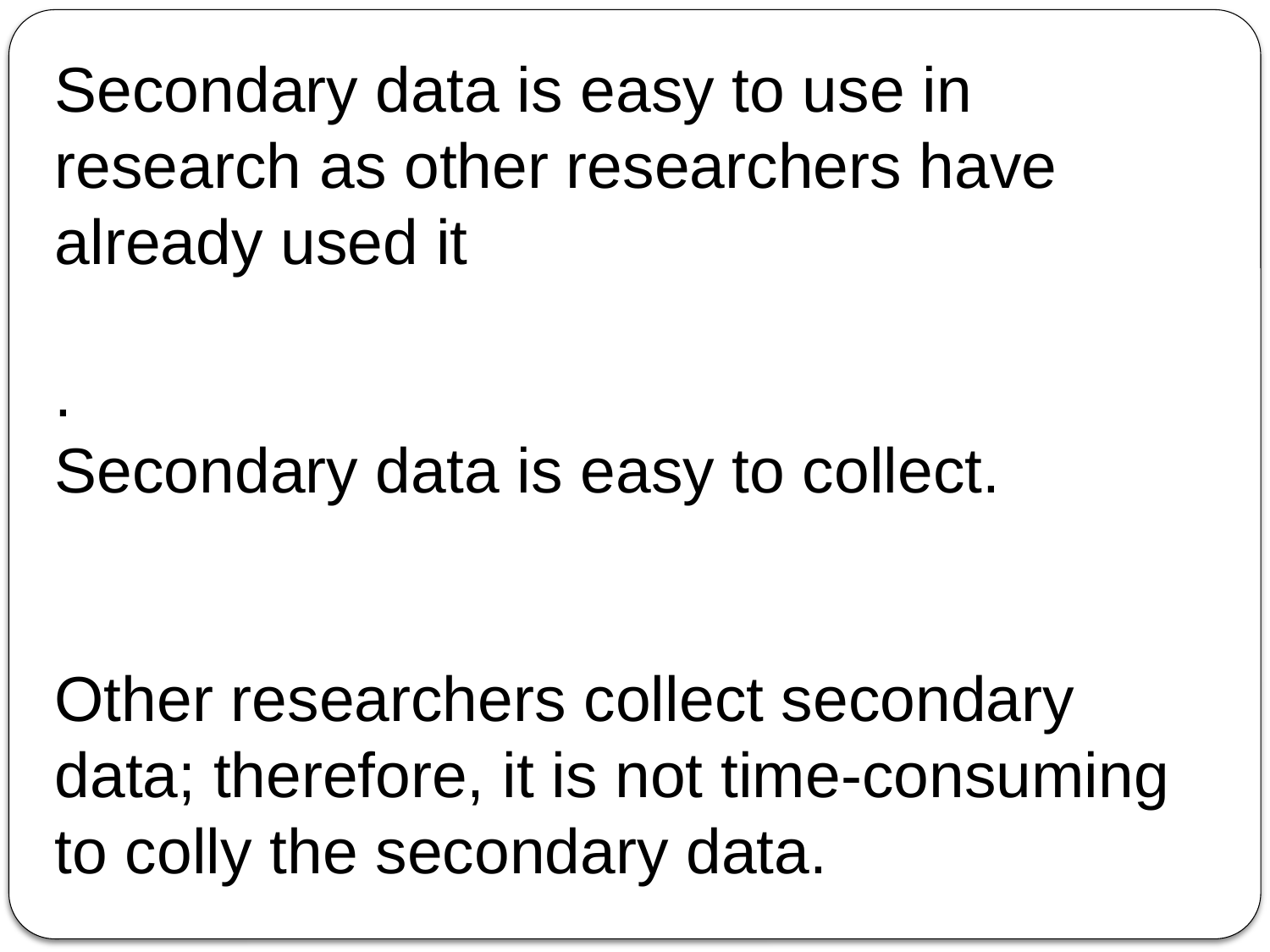

Secondary data is easy to use in research as other researchers have already used it

.
Secondary data is easy to collect.

Other researchers collect secondary data; therefore, it is not time-consuming to colly the secondary data.